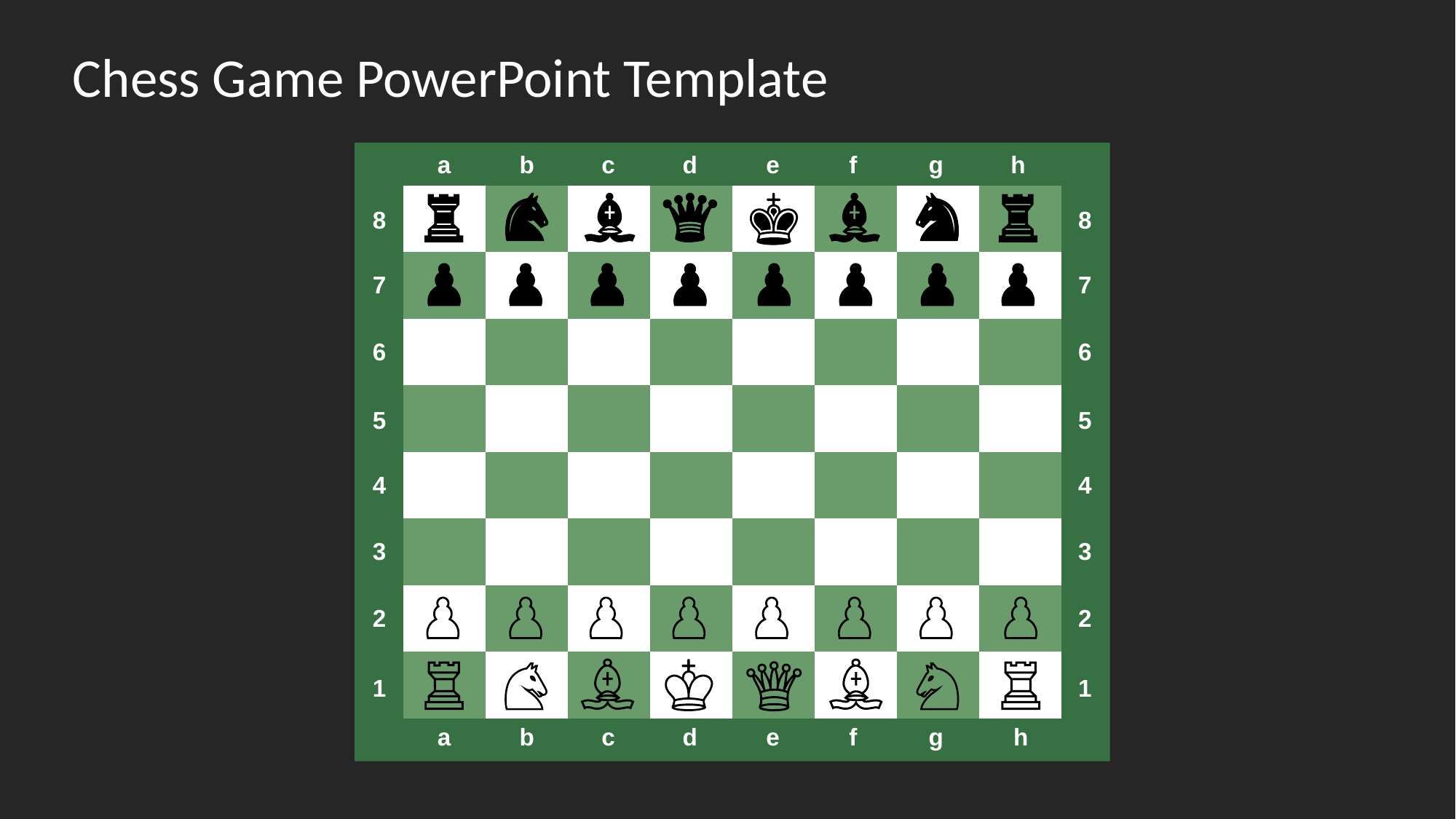

# Chess Game PowerPoint Template

a
b
c
d
e
f
g
h
|  |  |  |  |  |  |  |  |
| --- | --- | --- | --- | --- | --- | --- | --- |
|  |  |  |  |  |  |  |  |
|  |  |  |  |  |  |  |  |
|  |  |  |  |  |  |  |  |
|  |  |  |  |  |  |  |  |
|  |  |  |  |  |  |  |  |
|  |  |  |  |  |  |  |  |
|  |  |  |  |  |  |  |  |

8
8

7
7
6
6
5
5
4
4
3
3

2
2

1
1
a
b
c
d
e
f
g
h